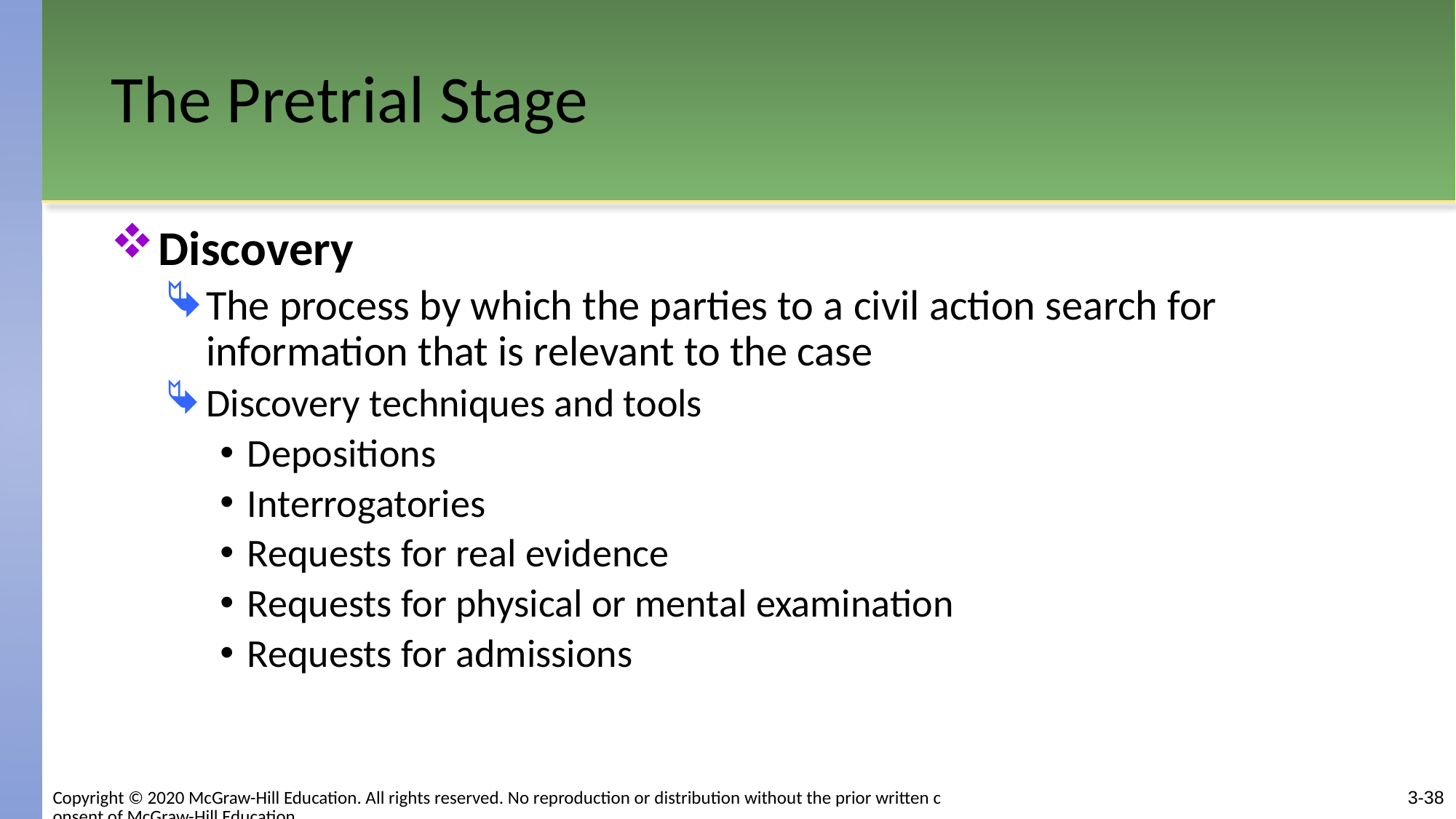

# The Pretrial Stage
Discovery
The process by which the parties to a civil action search for information that is relevant to the case
Discovery techniques and tools
Depositions
Interrogatories
Requests for real evidence
Requests for physical or mental examination
Requests for admissions
3-38
Copyright © 2020 McGraw-Hill Education. All rights reserved. No reproduction or distribution without the prior written consent of McGraw-Hill Education.